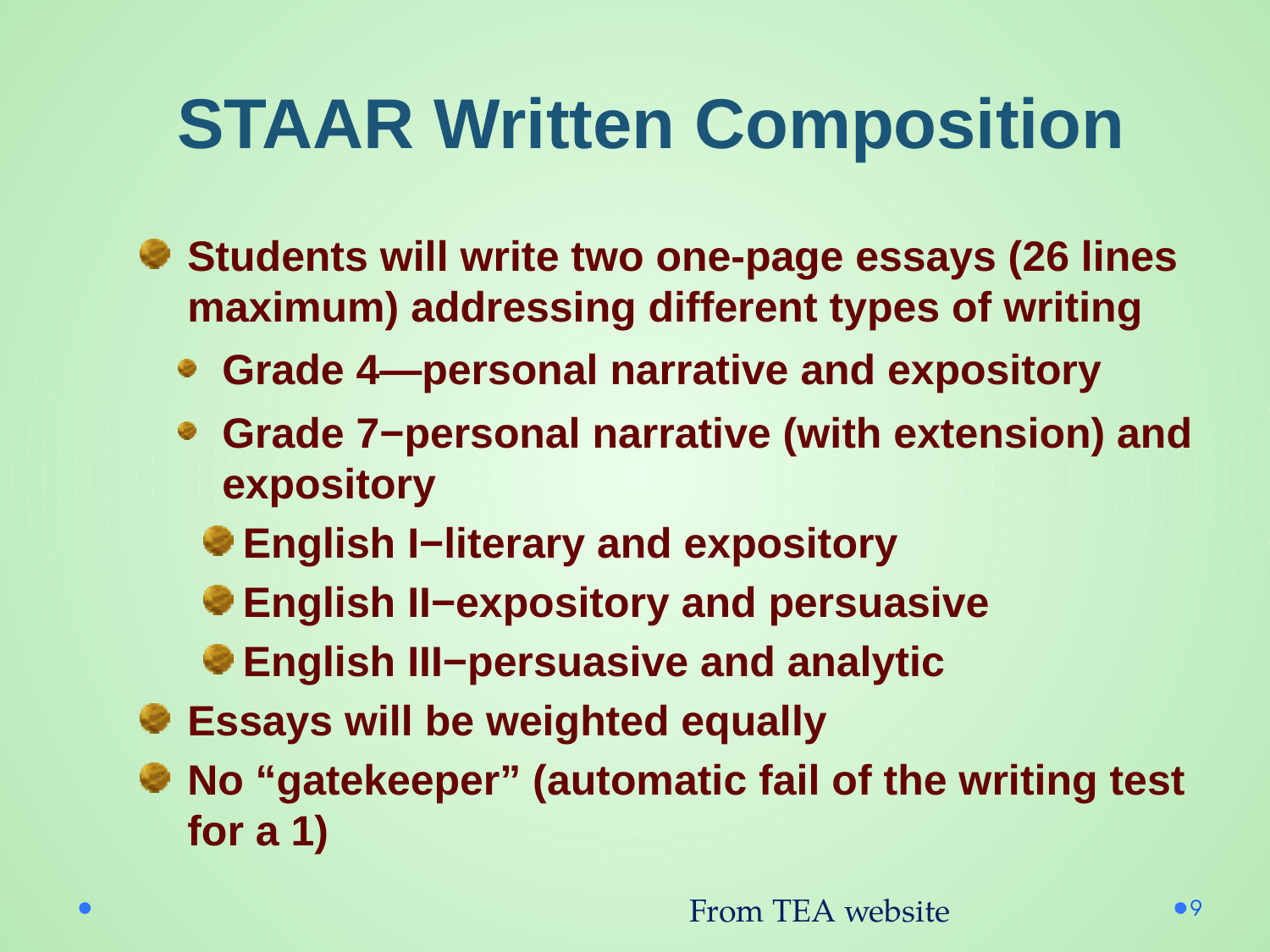

# STAAR Written Composition
Students will write two one-page essays (26 lines maximum) addressing different types of writing
Grade 4—personal narrative and expository
Grade 7−personal narrative (with extension) and expository
English I−literary and expository
English II−expository and persuasive
English III−persuasive and analytic
Essays will be weighted equally
No “gatekeeper” (automatic fail of the writing test for a 1)

9
From TEA website